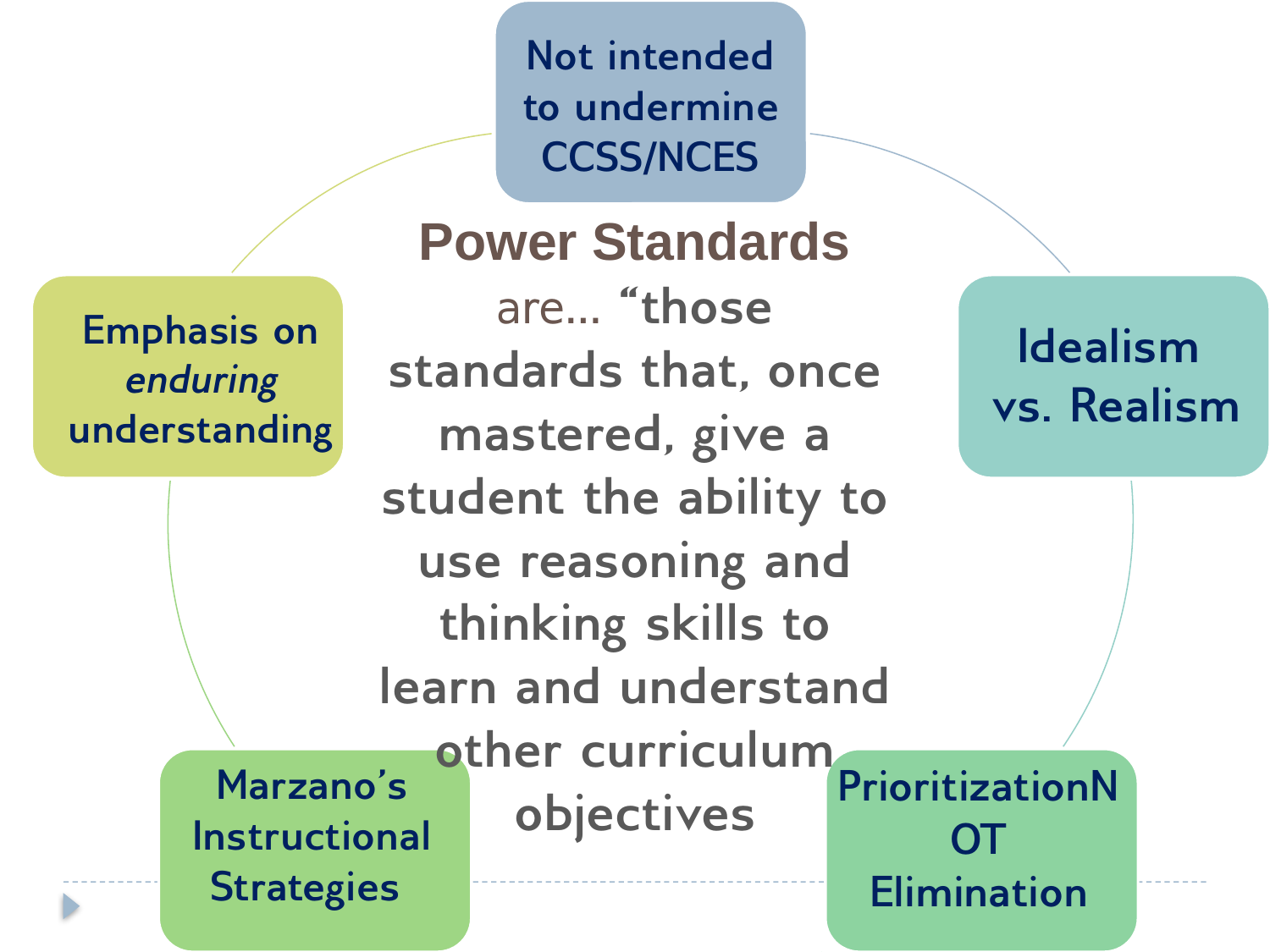

Not intended to undermine CCSS/NCES
Power Standards are… “those standards that, once mastered, give a student the ability to use reasoning and thinking skills to learn and understand other curriculum objectives
Emphasis on enduring understanding
Idealism
vs. Realism
Marzano’s Instructional Strategies
PrioritizationNOT Elimination